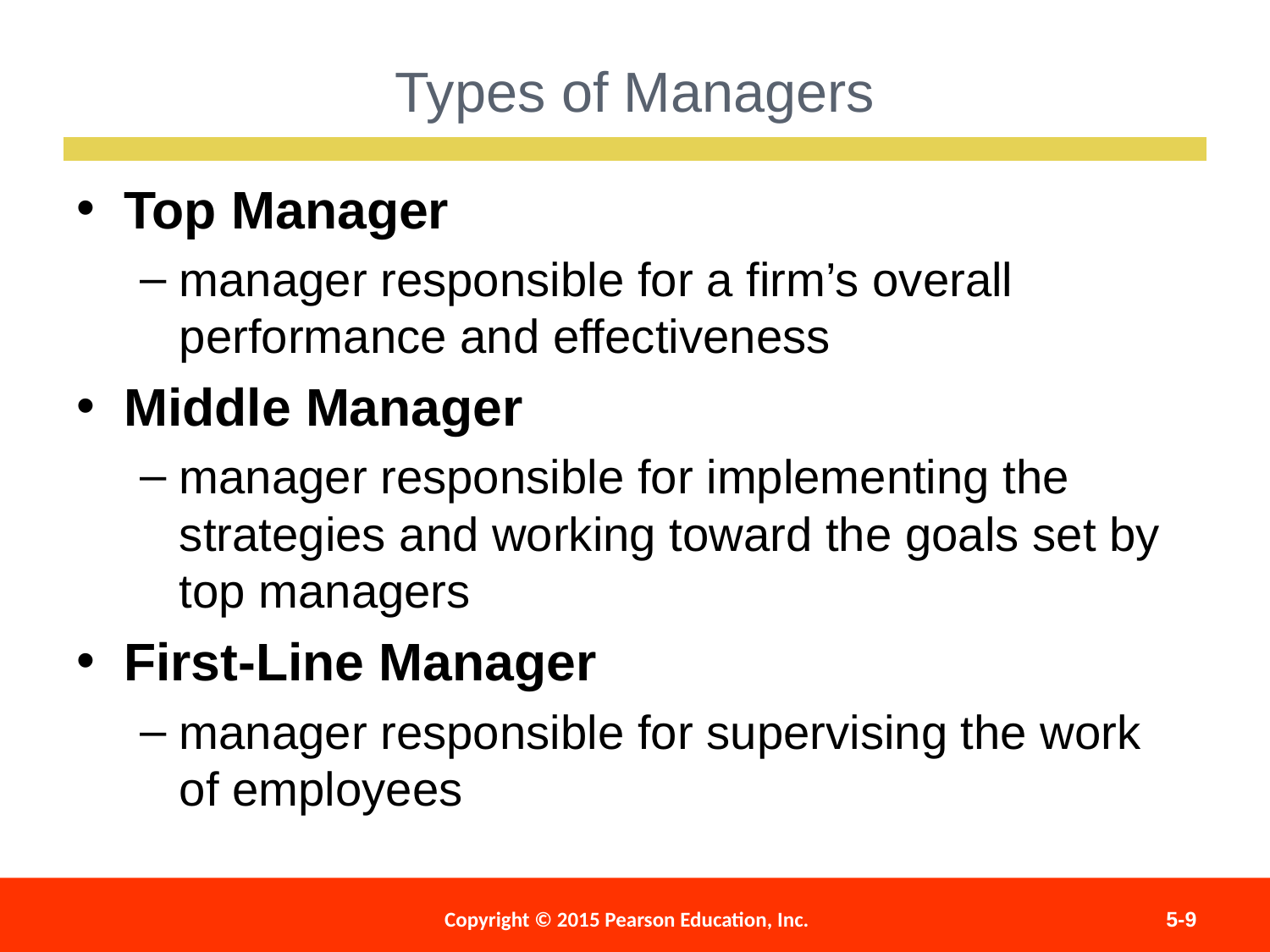

Types of Managers
Top Manager
manager responsible for a firm’s overall performance and effectiveness
Middle Manager
manager responsible for implementing the strategies and working toward the goals set by top managers
First-Line Manager
manager responsible for supervising the work of employees